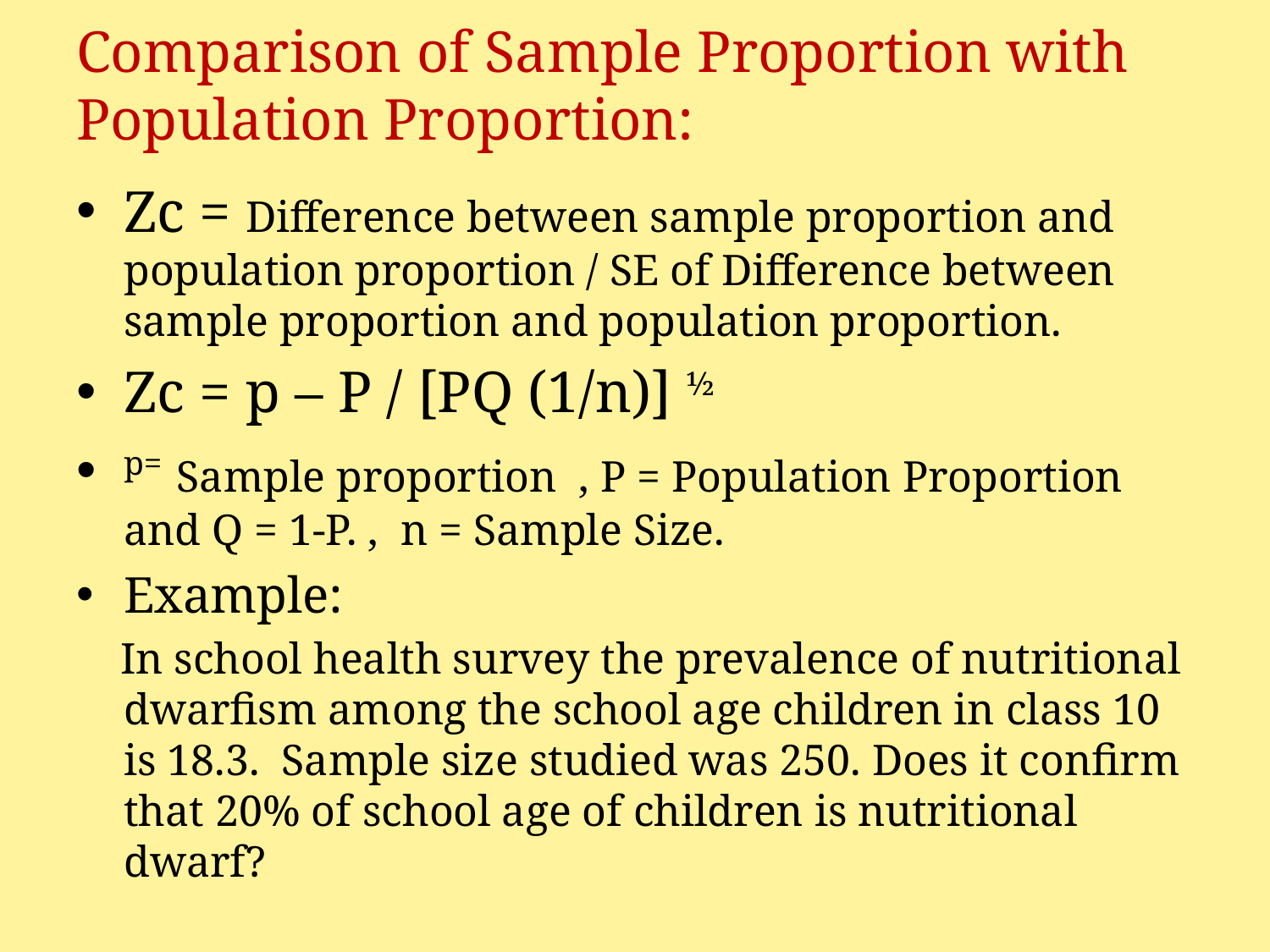

# Comparison of Sample Proportion with Population Proportion:
Zc = Difference between sample proportion and population proportion / SE of Difference between sample proportion and population proportion.
Zc = p – P / [PQ (1/n)] ½
p= Sample proportion  , P = Population Proportion and Q = 1-P. ,  n = Sample Size.
Example:
    In school health survey the prevalence of nutritional dwarfism among the school age children in class 10 is 18.3.  Sample size studied was 250. Does it confirm that 20% of school age of children is nutritional dwarf?